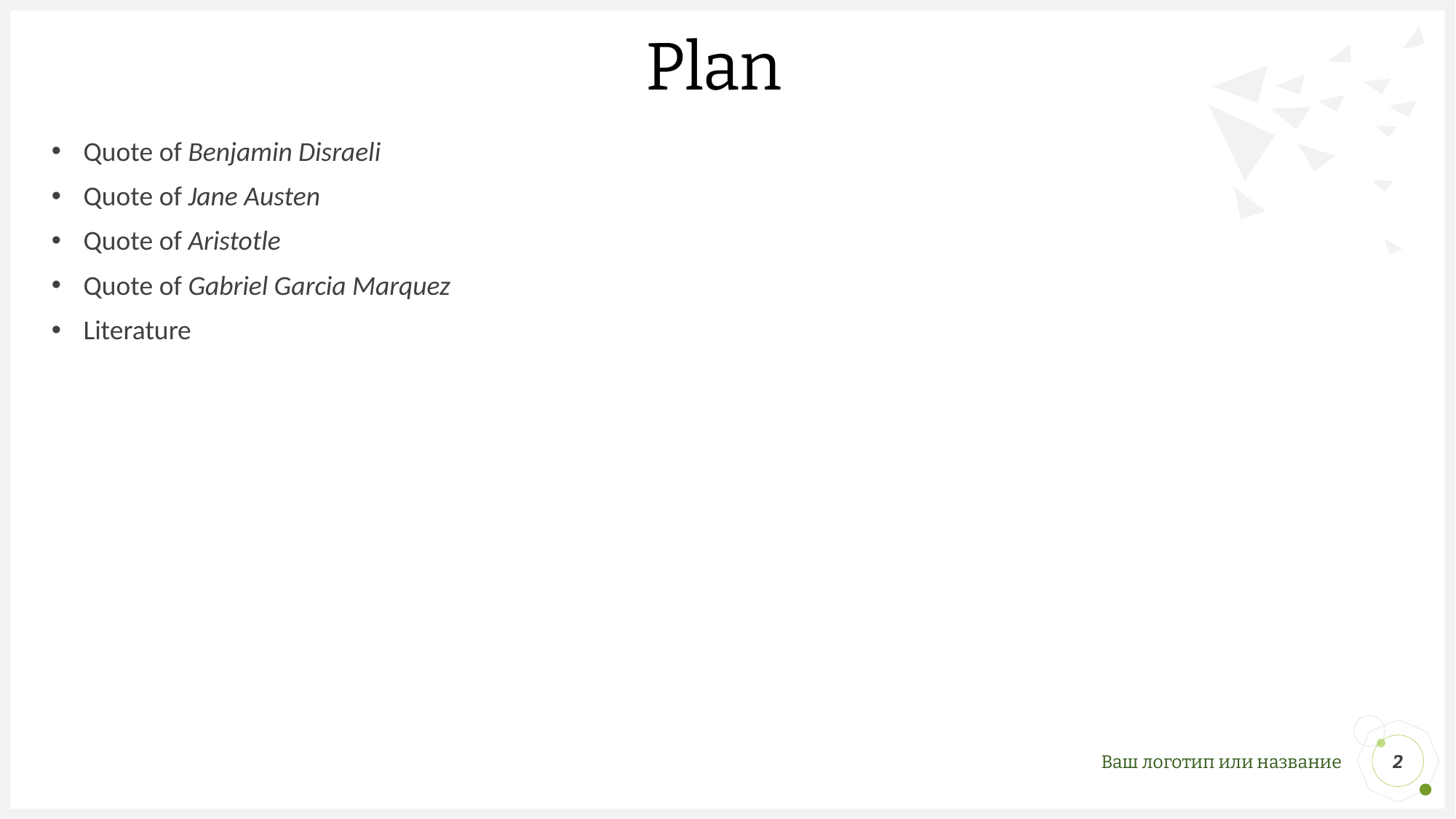

# Plan
Quote of Benjamin Disraeli
Quote of Jane Austen
Quote of Aristotle
Quote of Gabriel Garcia Marquez
Literature
2